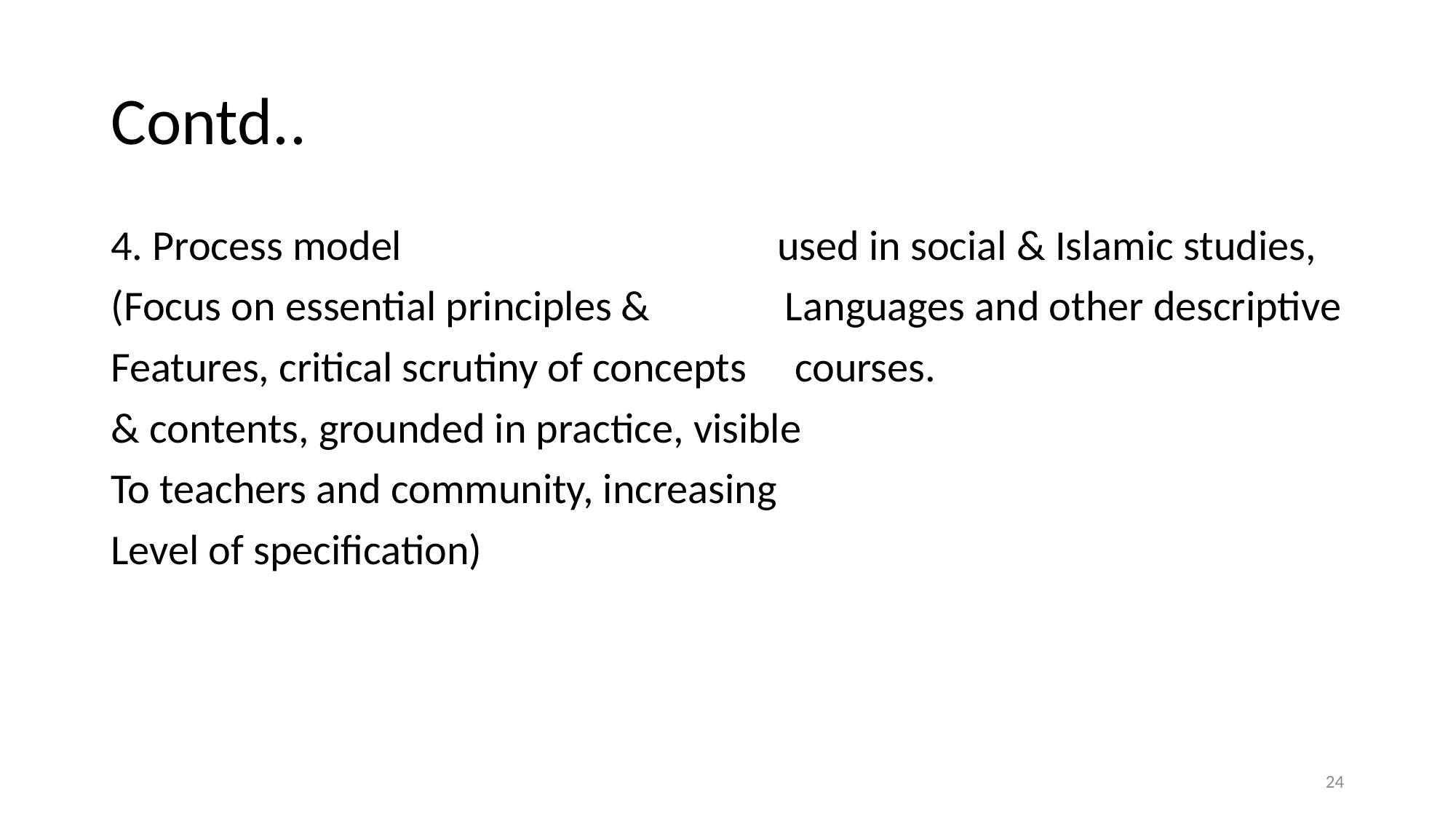

# Contd..
4. Process model                                       used in social & Islamic studies,
(Focus on essential principles &              Languages and other descriptive
Features, critical scrutiny of concepts     courses.
& contents, grounded in practice, visible
To teachers and community, increasing
Level of specification)
24